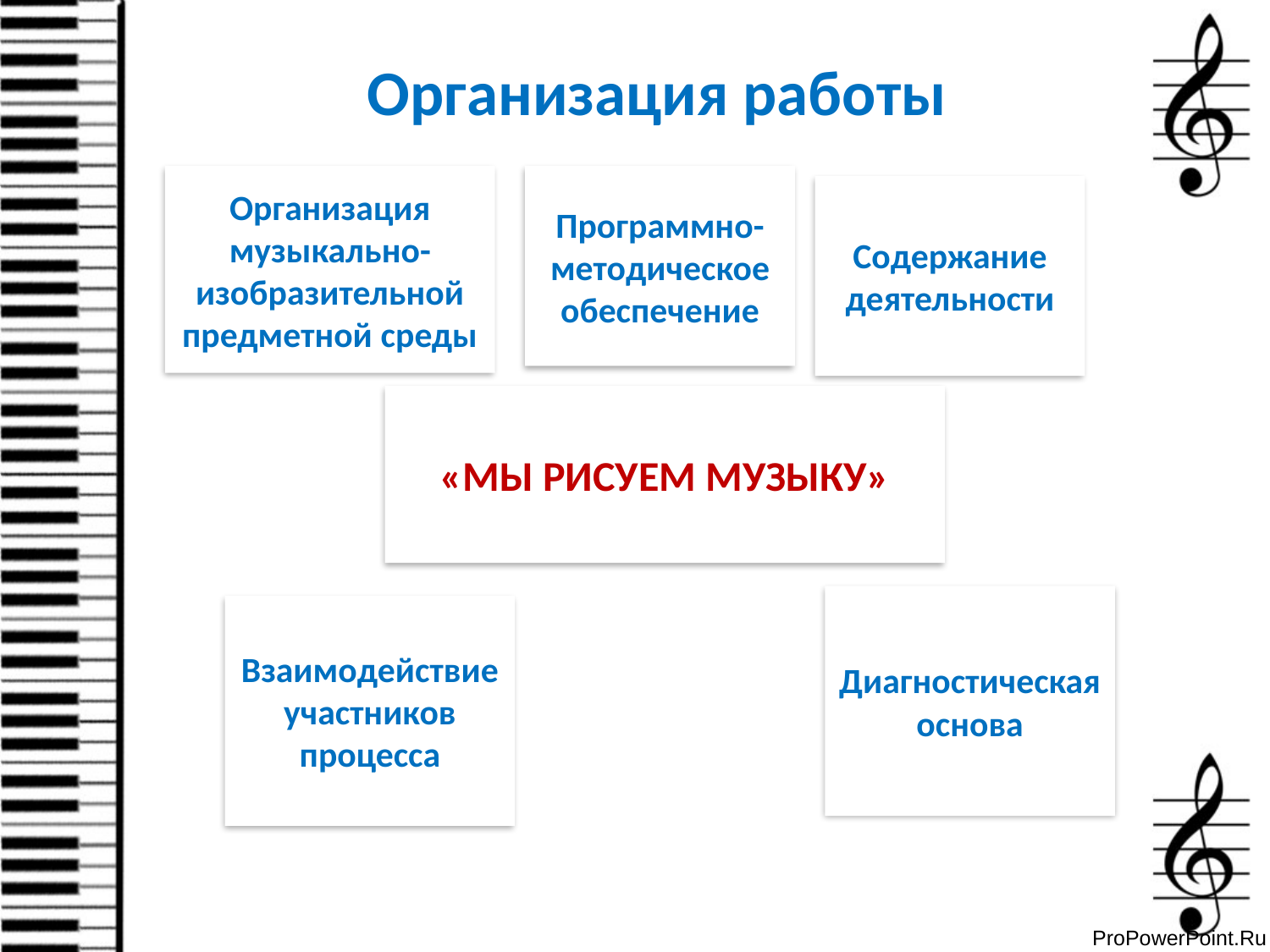

Организация работы
Организация музыкально-изобразительной предметной среды
Программно-методическое обеспечение
Содержание деятельности
«МЫ РИСУЕМ МУЗЫКУ»
Диагностическая основа
Взаимодействие участников процесса